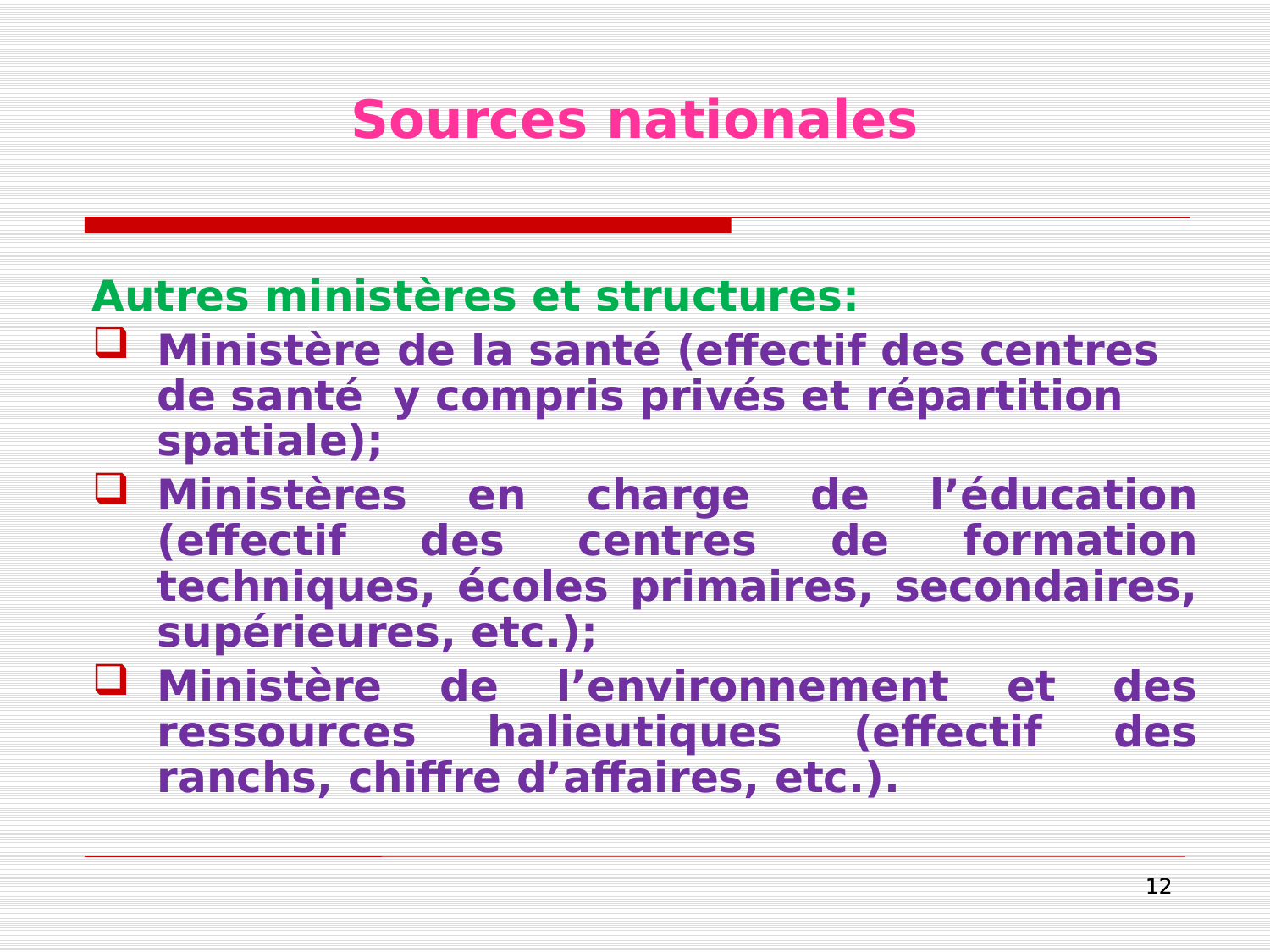

# Sources nationales
Autres ministères et structures:
Ministère de la santé (effectif des centres de santé  y compris privés et répartition spatiale);
Ministères en charge de l’éducation (effectif des centres de formation techniques, écoles primaires, secondaires, supérieures, etc.);
Ministère de l’environnement et des ressources halieutiques (effectif des ranchs, chiffre d’affaires, etc.).
12
12